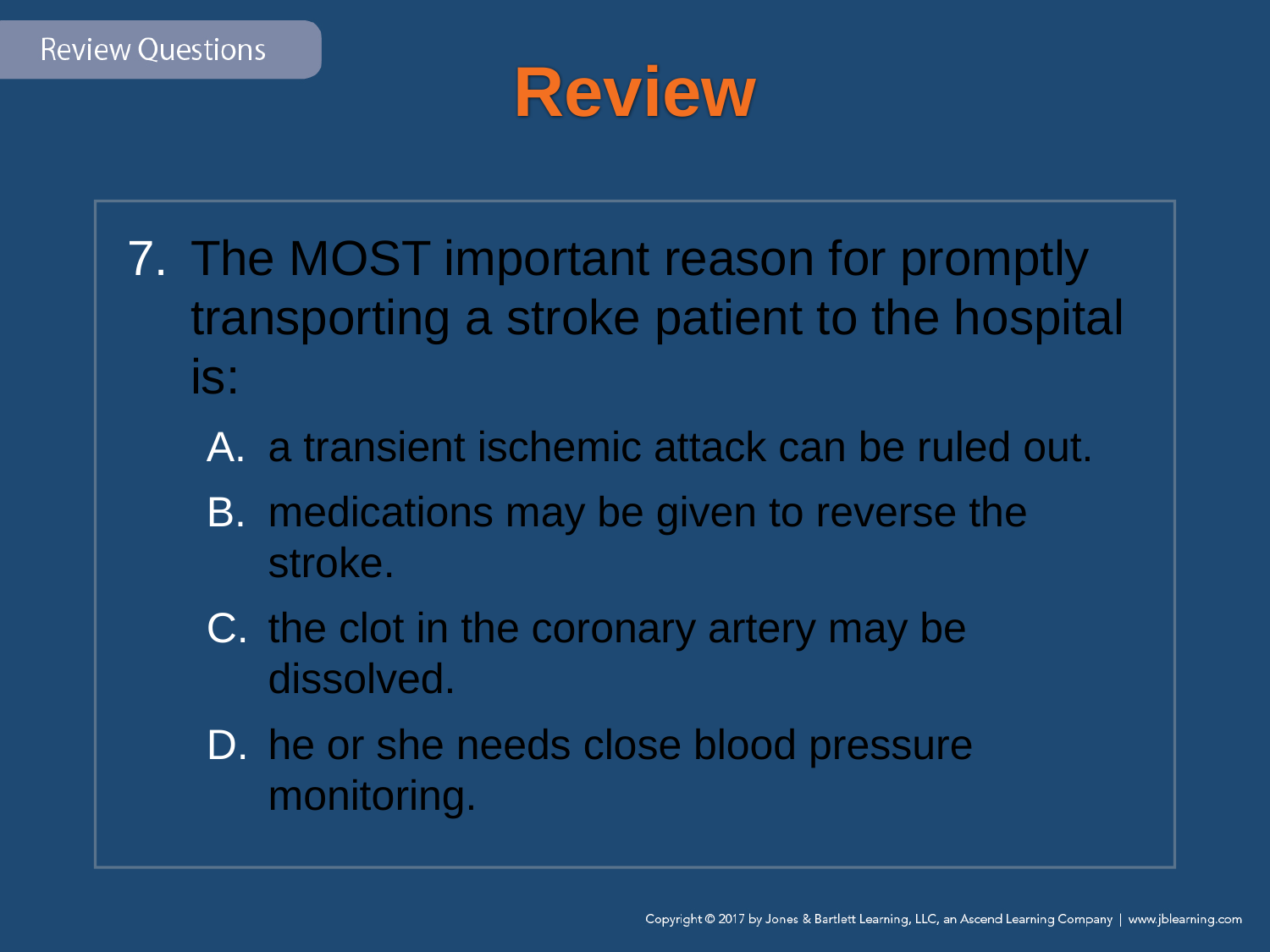

# Review
The MOST important reason for promptly transporting a stroke patient to the hospital is:
a transient ischemic attack can be ruled out.
medications may be given to reverse the stroke.
the clot in the coronary artery may be dissolved.
he or she needs close blood pressure monitoring.